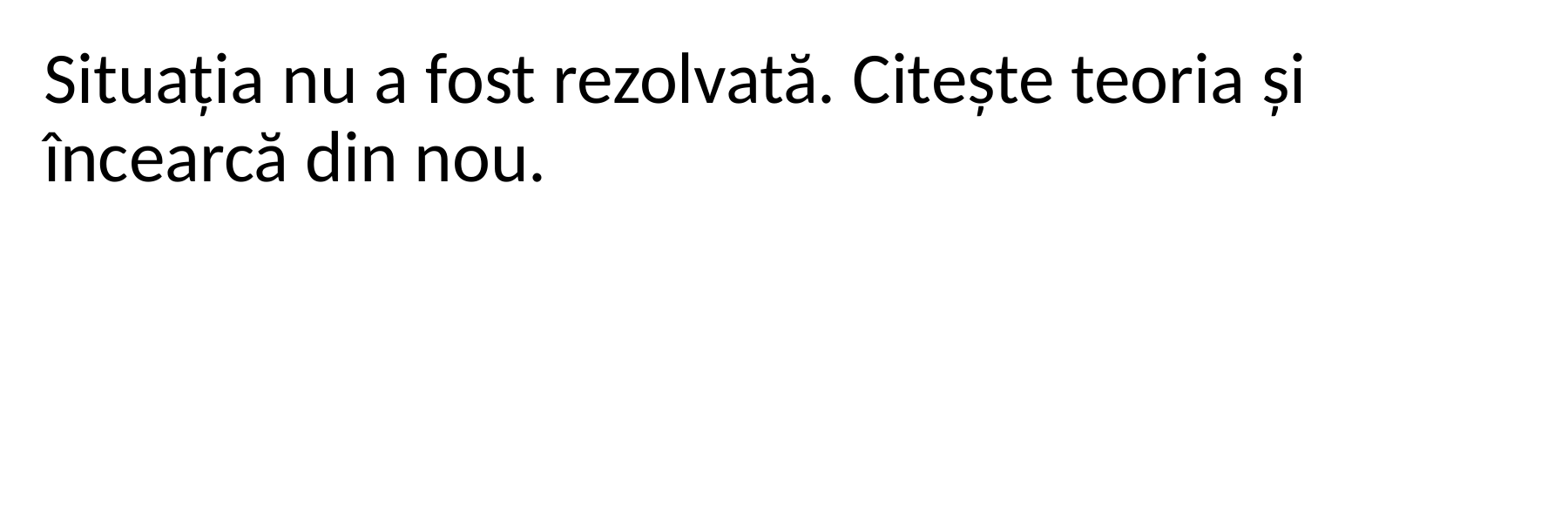

Situația nu a fost rezolvată. Citește teoria și încearcă din nou.